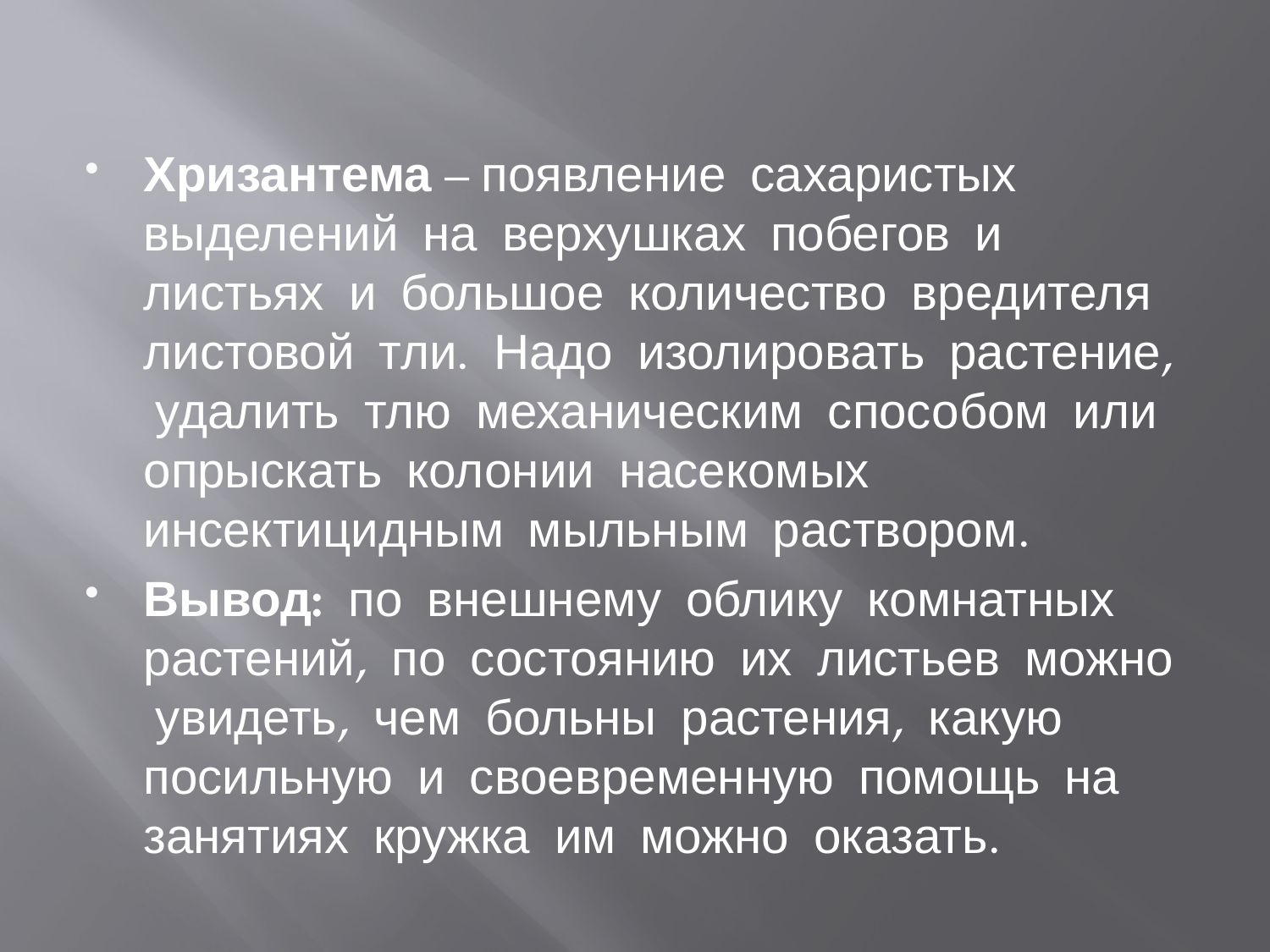

#
Хризантема – появление  сахаристых  выделений  на  верхушках  побегов  и  листьях  и  большое  количество  вредителя  листовой  тли.  Надо  изолировать  растение,  удалить  тлю  механическим  способом  или  опрыскать  колонии  насекомых  инсектицидным  мыльным  раствором.
Вывод:  по  внешнему  облику  комнатных  растений,  по  состоянию  их  листьев  можно  увидеть,  чем  больны  растения,  какую  посильную  и  своевременную  помощь  на  занятиях  кружка  им  можно  оказать.